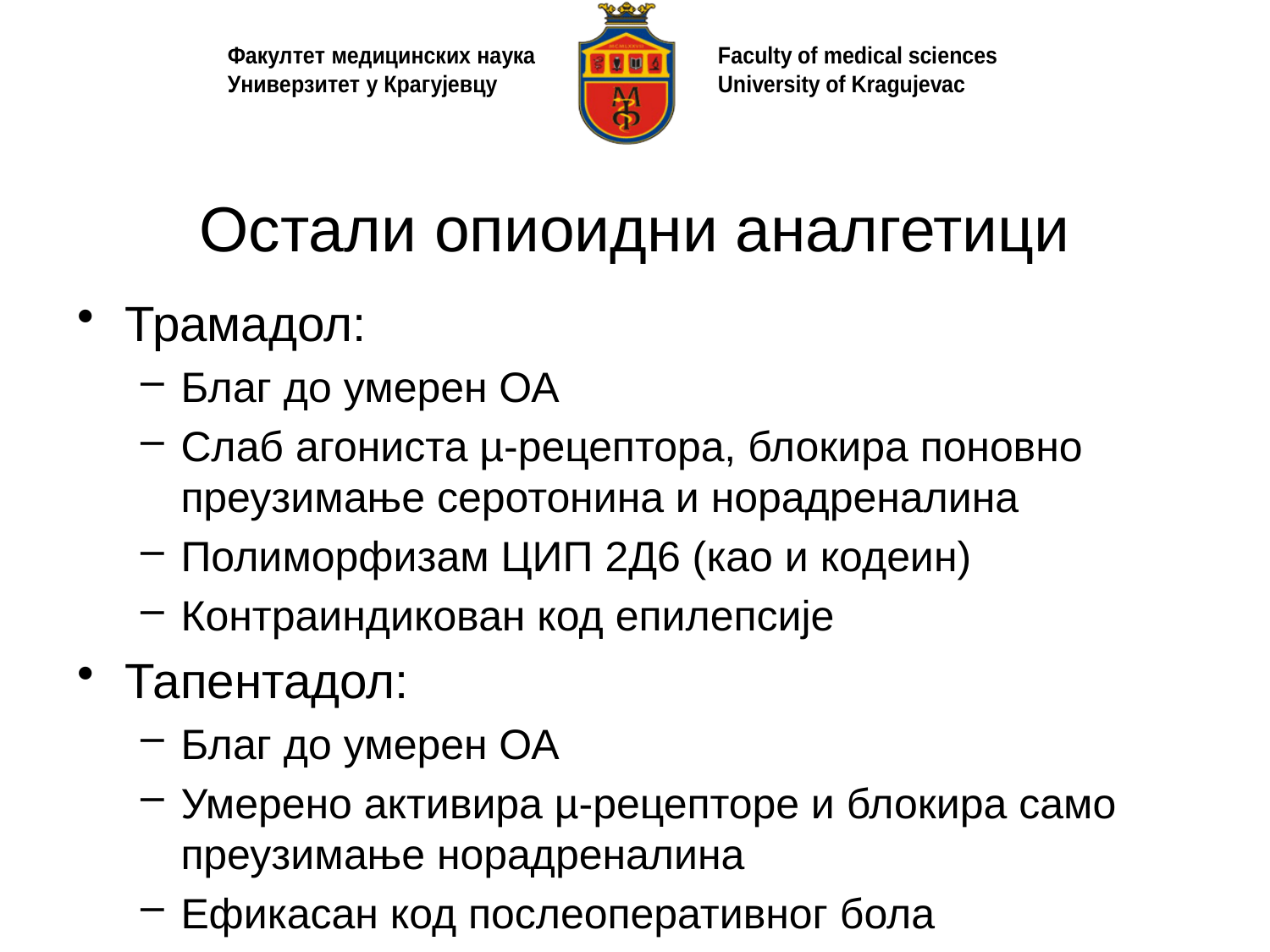

# Остали опиоидни аналгетици
Трамадол:
Благ до умерен ОА
Слаб агониста µ-рецептора, блокира поновно преузимање серотонина и норадреналина
Полиморфизам ЦИП 2Д6 (као и кодеин)
Контраиндикован код епилепсије
Тапентадол:
Благ до умерен ОА
Умерено активира µ-рецепторе и блокира само преузимање норадреналина
Ефикасан код послеоперативног бола